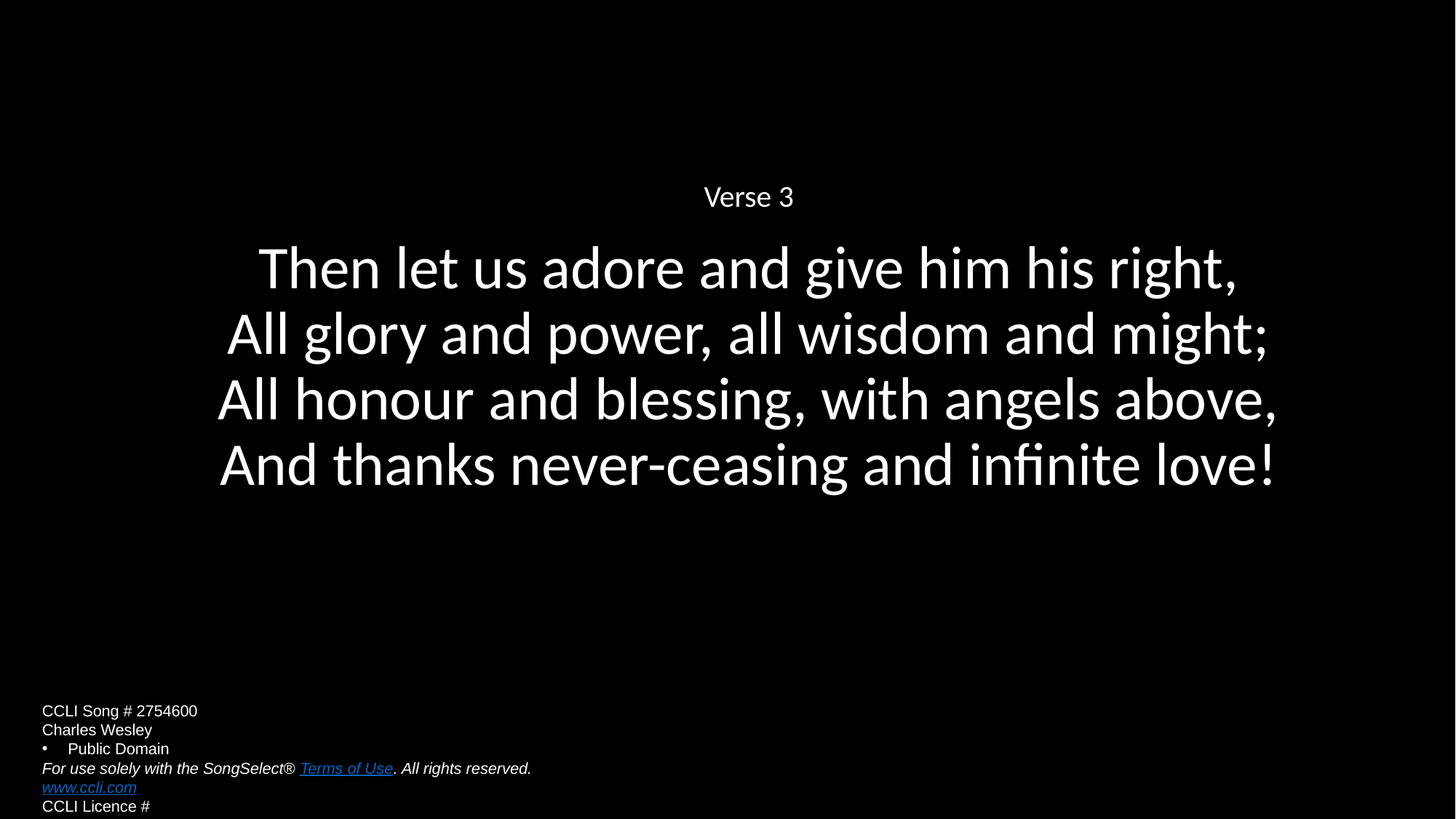

Verse 3
Then let us adore and give him his right,
All glory and power, all wisdom and might;
All honour and blessing, with angels above,
And thanks never-ceasing and infinite love!
CCLI Song # 2754600
Charles Wesley
Public Domain
For use solely with the SongSelect® Terms of Use. All rights reserved. www.ccli.com
CCLI Licence #